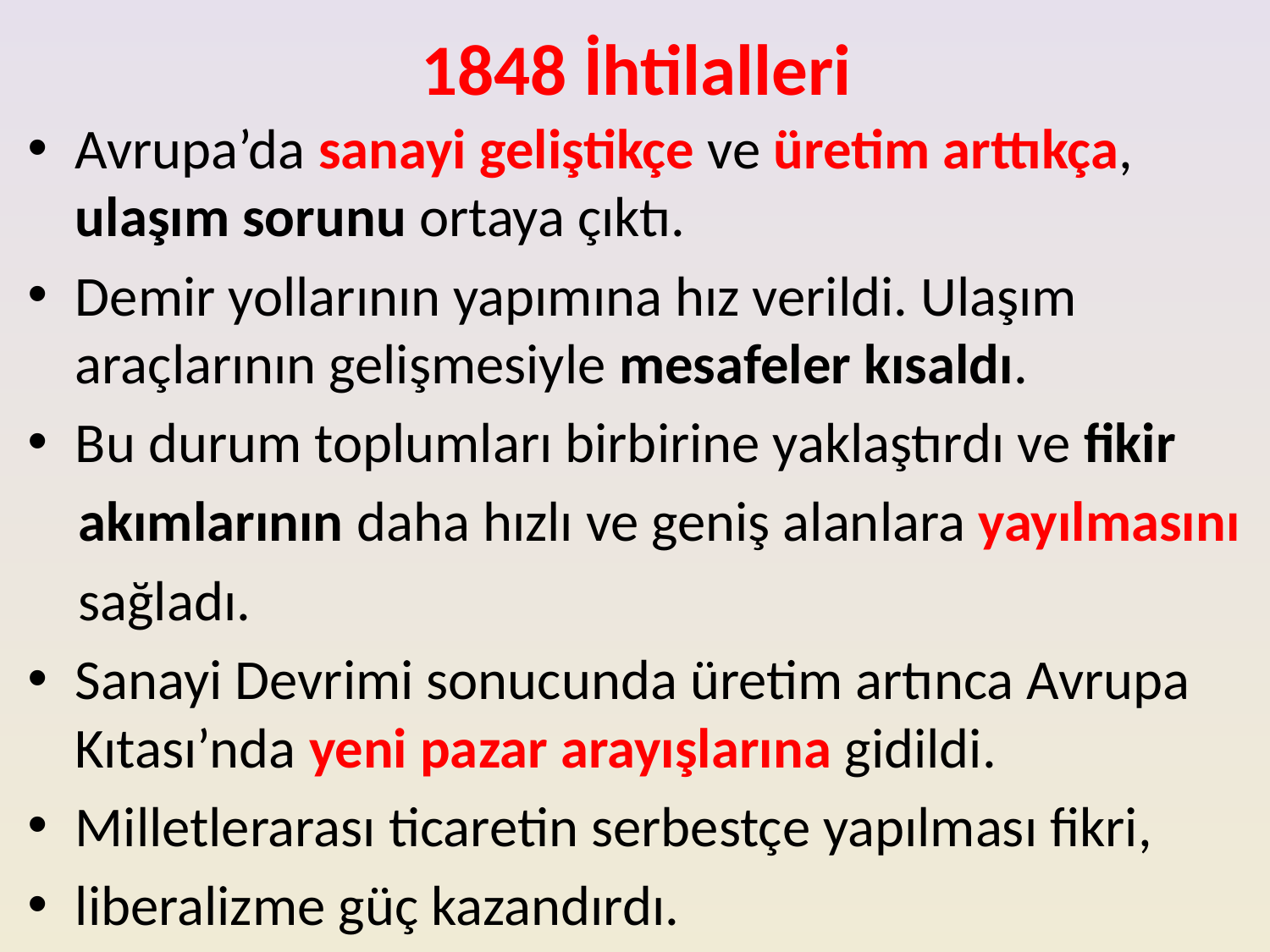

# 1848 İhtilalleri
Avrupa’da sanayi geliştikçe ve üretim arttıkça, ulaşım sorunu ortaya çıktı.
Demir yollarının yapımına hız verildi. Ulaşım araçlarının gelişmesiyle mesafeler kısaldı.
Bu durum toplumları birbirine yaklaştırdı ve fikir
    akımlarının daha hızlı ve geniş alanlara yayılmasını
    sağladı.
Sanayi Devrimi sonucunda üretim artınca Avrupa Kıtası’nda yeni pazar arayışlarına gidildi.
Milletlerarası ticaretin serbestçe yapılması fikri,
liberalizme güç kazandırdı.